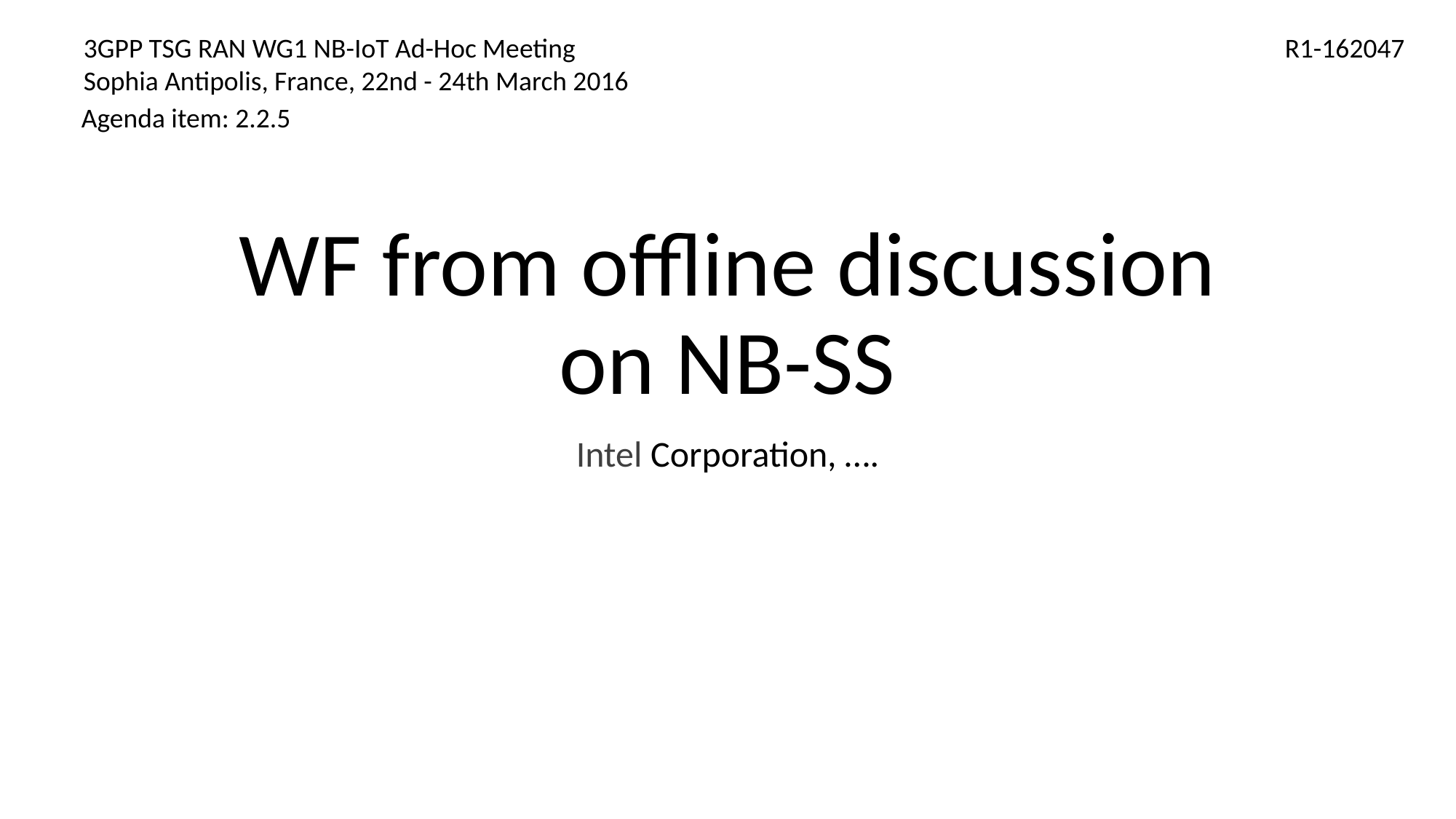

3GPP TSG RAN WG1 NB-IoT Ad-Hoc Meeting
Sophia Antipolis, France, 22nd - 24th March 2016
R1-162047
Agenda item: 2.2.5
# WF from offline discussion on NB-SS
Intel Corporation, ….